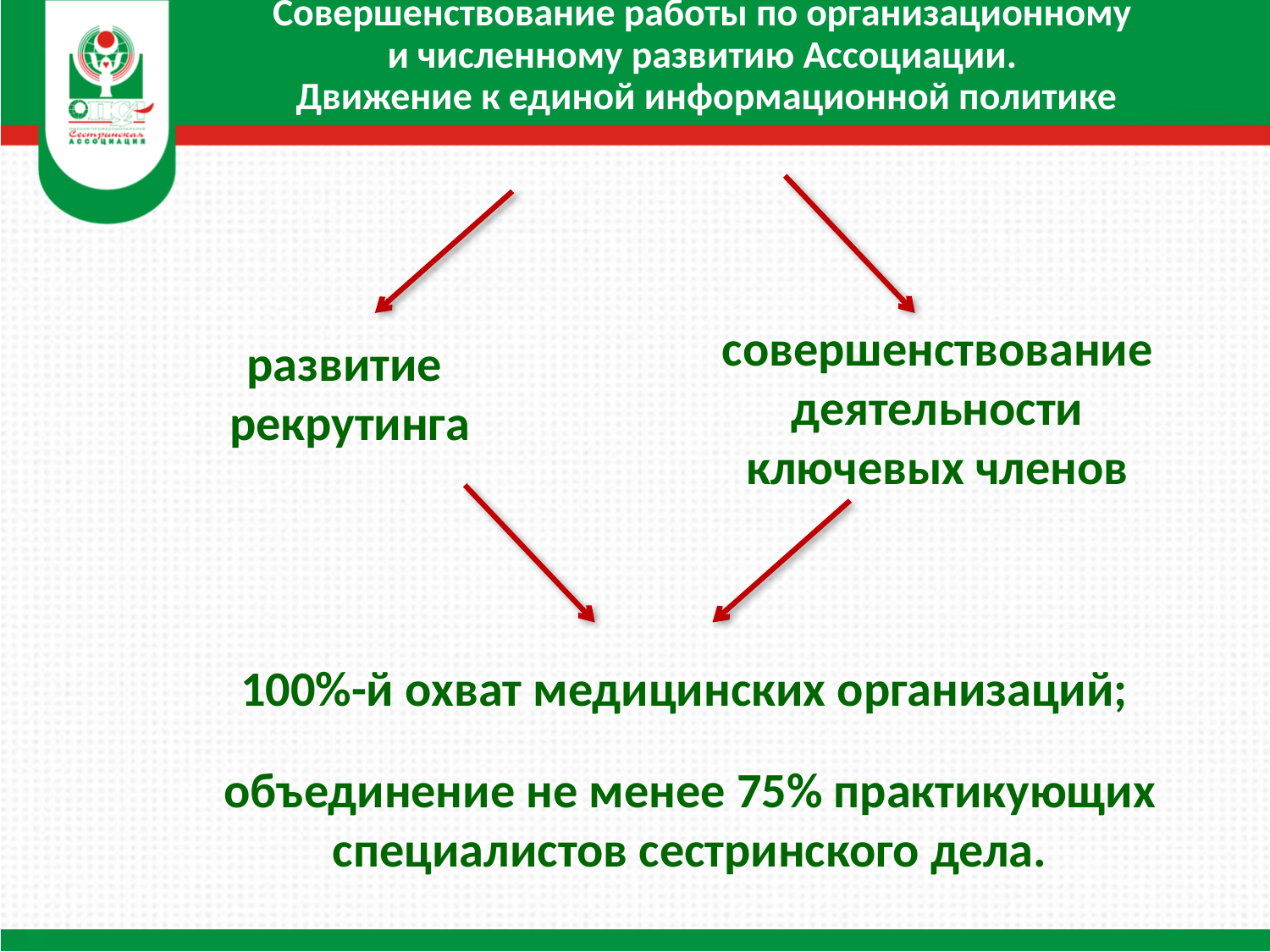

Совершенствование работы по организационному
и численному развитию Ассоциации.
Движение к единой информационной политике
совершенствование деятельности ключевых членов
развитие
рекрутинга
100%-й охват медицинских организаций;
объединение не менее 75% практикующих специалистов сестринского дела.